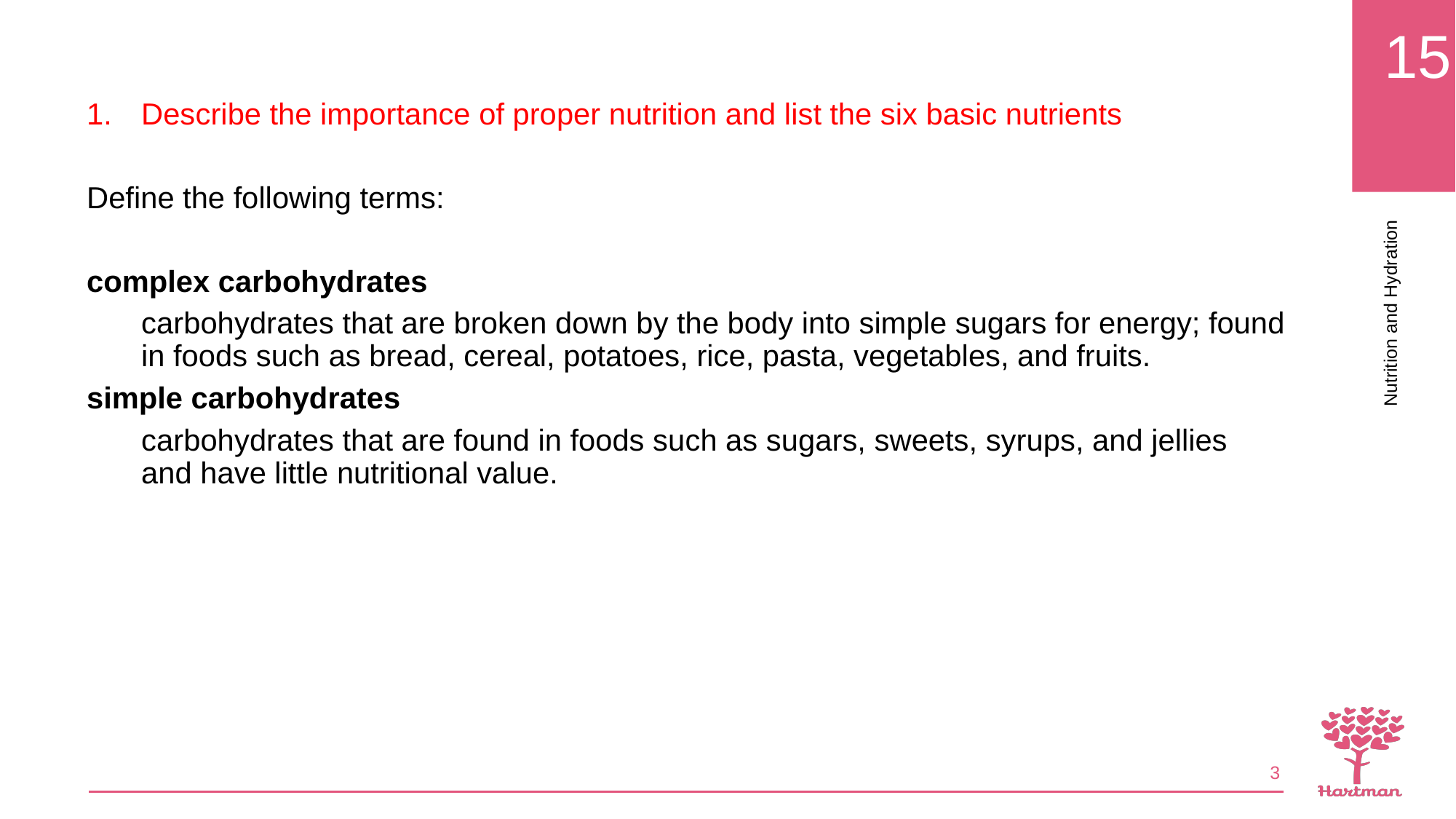

Describe the importance of proper nutrition and list the six basic nutrients

Define the following terms:

complex carbohydrates
carbohydrates that are broken down by the body into simple sugars for energy; found in foods such as bread, cereal, potatoes, rice, pasta, vegetables, and fruits.
simple carbohydrates
carbohydrates that are found in foods such as sugars, sweets, syrups, and jellies and have little nutritional value.

3